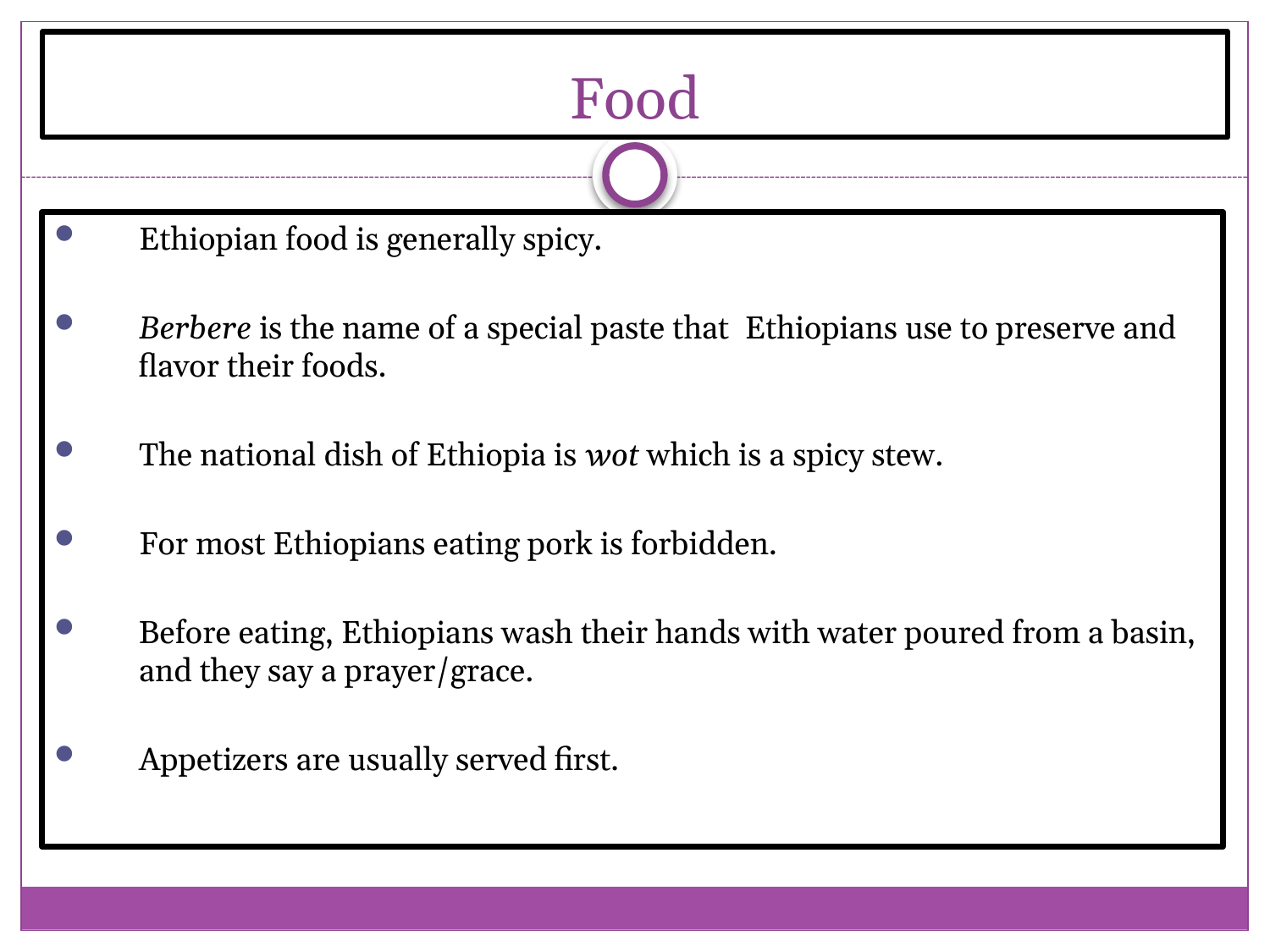

# Food
Ethiopian food is generally spicy.

Berbere is the name of a special paste that  Ethiopians use to preserve and flavor their foods.

The national dish of Ethiopia is wot which is a spicy stew.

For most Ethiopians eating pork is forbidden.

Before eating, Ethiopians wash their hands with water poured from a basin, and they say a prayer/grace.

Appetizers are usually served first.